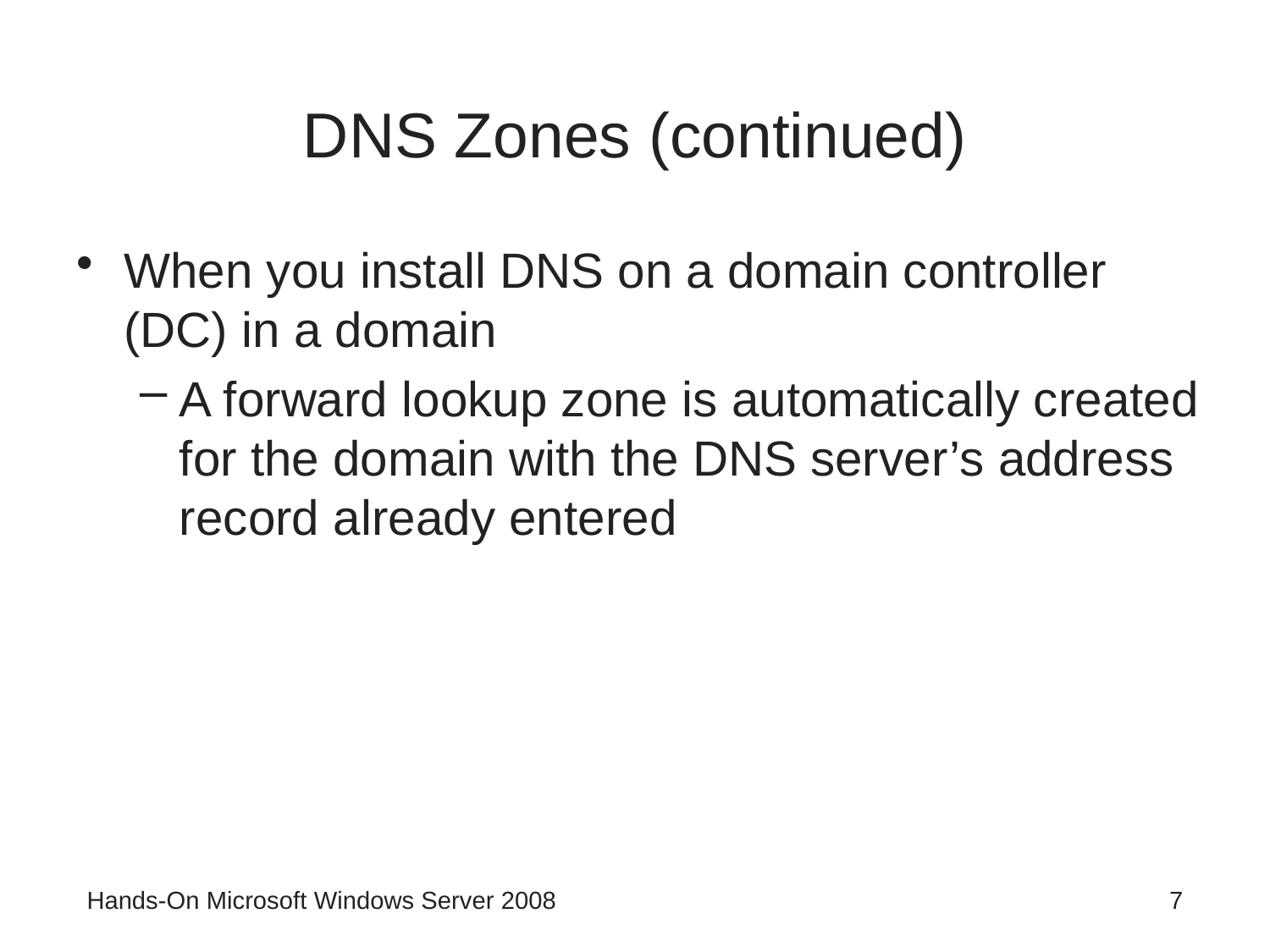

# DNS Zones (continued)
When you install DNS on a domain controller (DC) in a domain
A forward lookup zone is automatically created for the domain with the DNS server’s address record already entered
Hands-On Microsoft Windows Server 2008
7